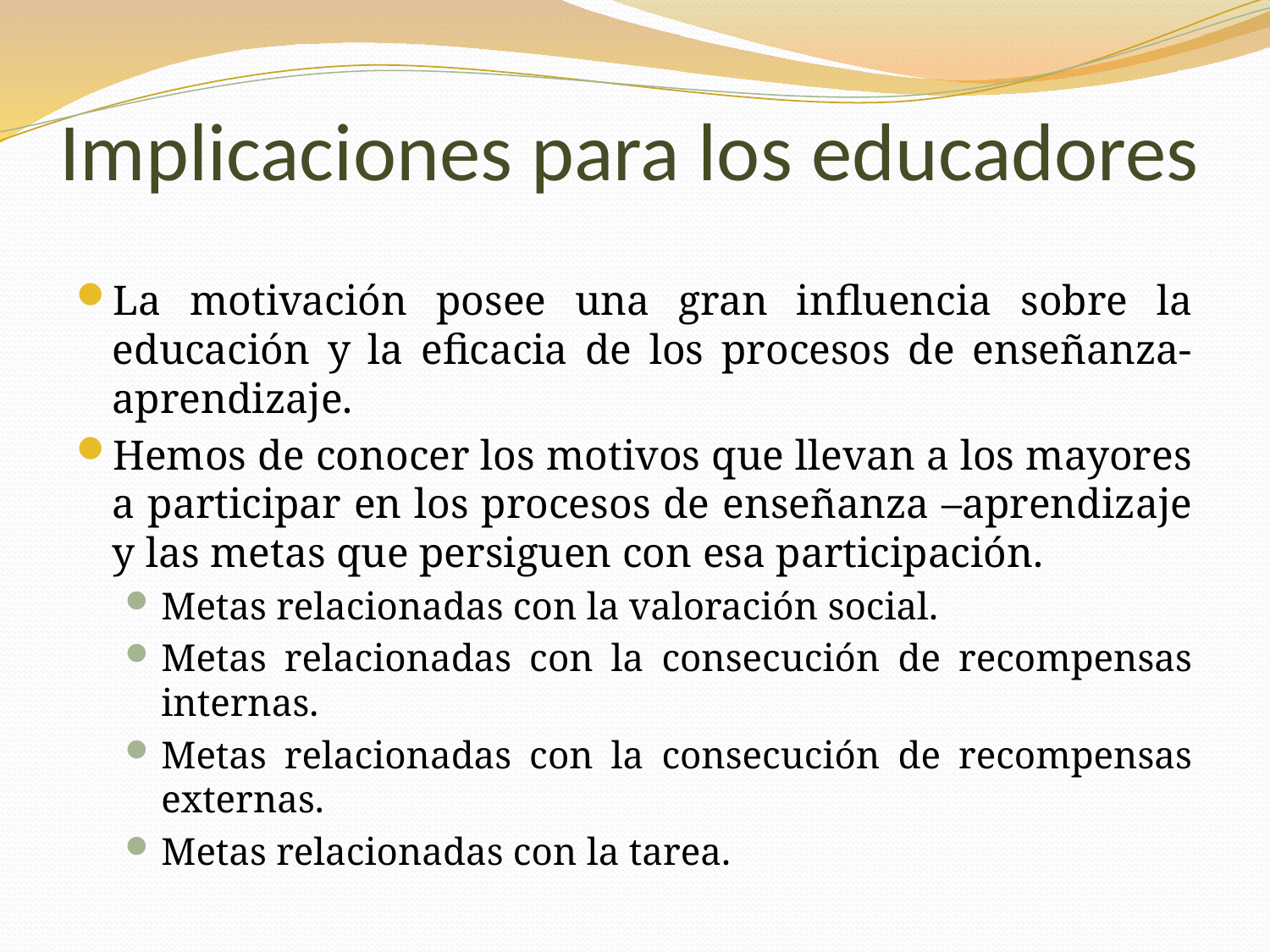

# Implicaciones para los educadores
La motivación posee una gran influencia sobre la educación y la eficacia de los procesos de enseñanza-aprendizaje.
Hemos de conocer los motivos que llevan a los mayores a participar en los procesos de enseñanza –aprendizaje y las metas que persiguen con esa participación.
Metas relacionadas con la valoración social.
Metas relacionadas con la consecución de recompensas internas.
Metas relacionadas con la consecución de recompensas externas.
Metas relacionadas con la tarea.